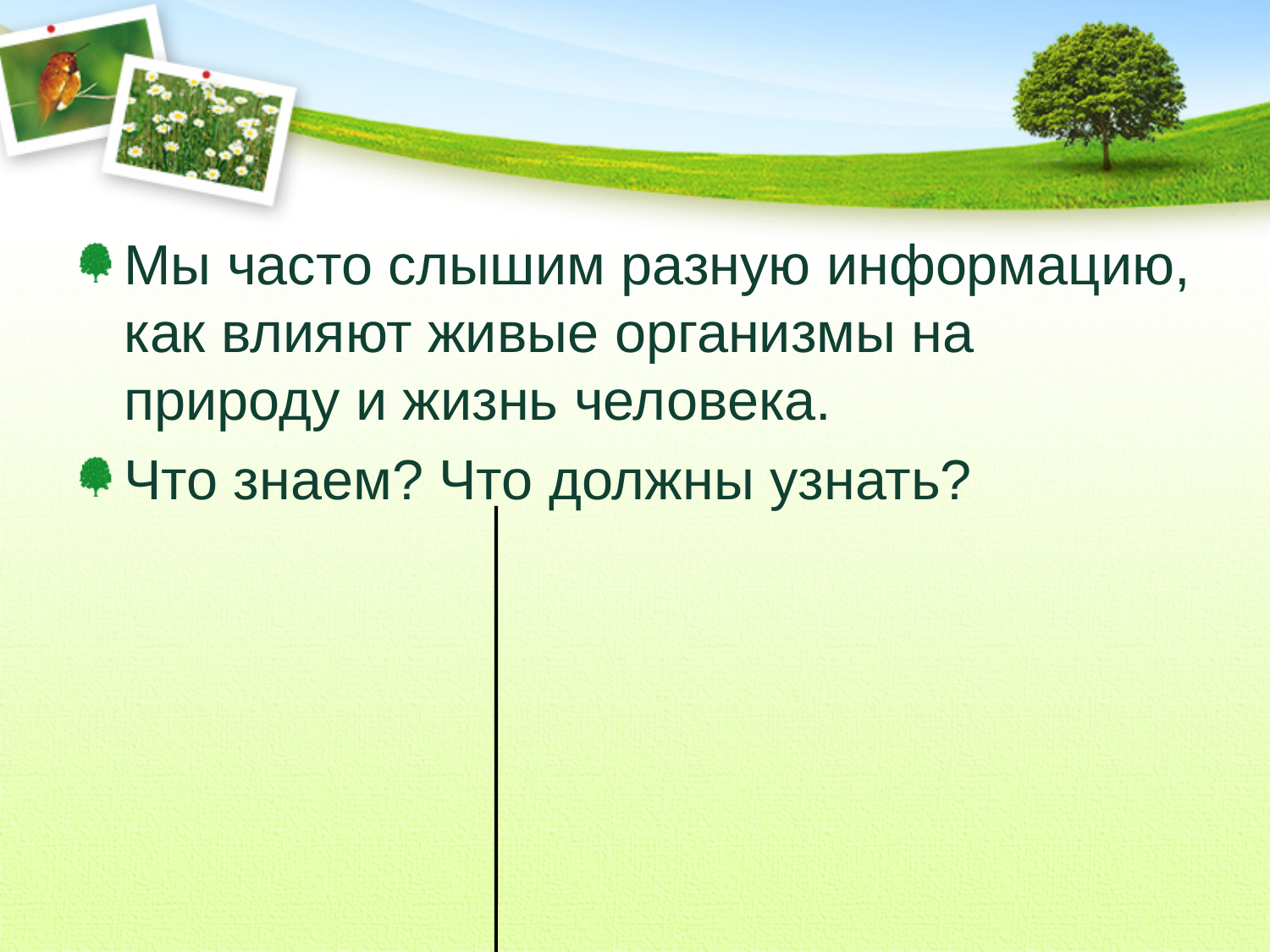

Мы часто слышим разную информацию, как влияют живые организмы на природу и жизнь человека.
Что знаем? Что должны узнать?